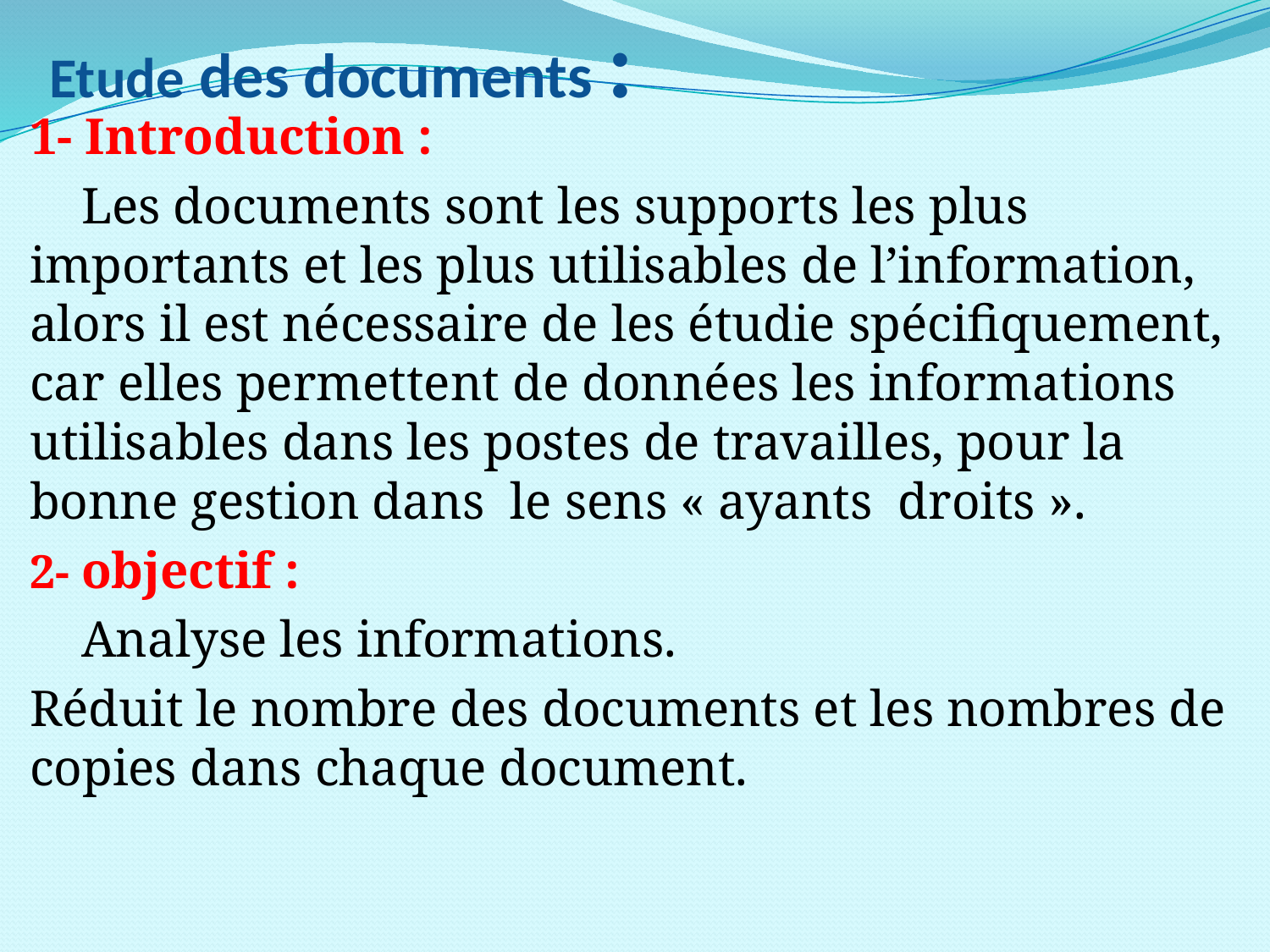

# Etude des documents :
1- Introduction :
    Les documents sont les supports les plus importants et les plus utilisables de l’information, alors il est nécessaire de les étudie spécifiquement, car elles permettent de données les informations utilisables dans les postes de travailles, pour la bonne gestion dans  le sens « ayants  droits ».
2- objectif :
    Analyse les informations.
Réduit le nombre des documents et les nombres de copies dans chaque document.